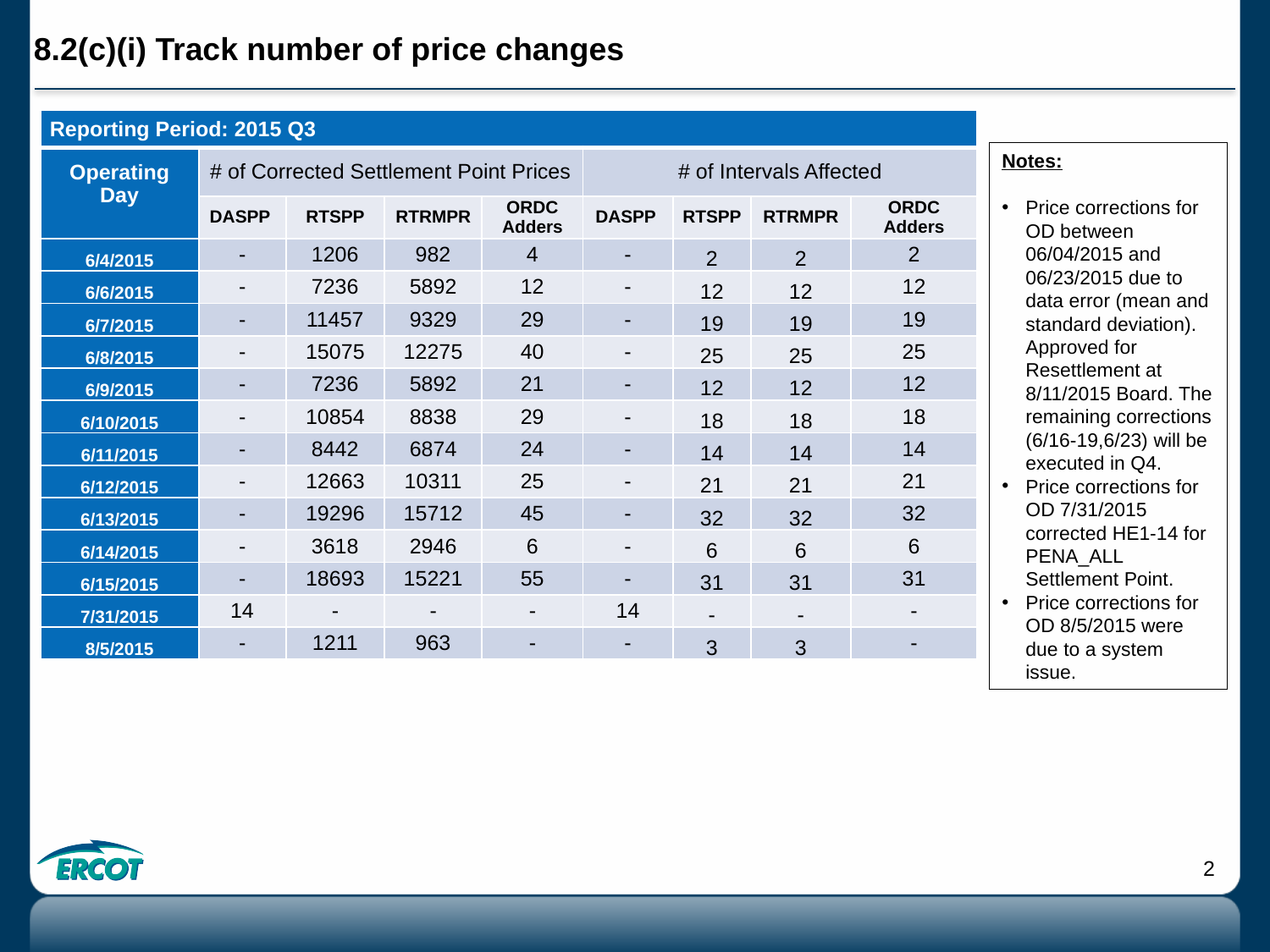

# 8.2(c)(i) Track number of price changes
| Reporting Period: 2015 Q3 |  |  |  |  |  |  |  |  |
| --- | --- | --- | --- | --- | --- | --- | --- | --- |
| Operating Day | # of Corrected Settlement Point Prices |  |  |  | # of Intervals Affected |  |  |  |
|  | DASPP | RTSPP | RTRMPR | ORDC Adders | DASPP | RTSPP | RTRMPR | ORDC Adders |
| 6/4/2015 | - | 1206 | 982 | 4 | - | 2 | 2 | 2 |
| 6/6/2015 | - | 7236 | 5892 | 12 | - | 12 | 12 | 12 |
| 6/7/2015 | - | 11457 | 9329 | 29 | - | 19 | 19 | 19 |
| 6/8/2015 | - | 15075 | 12275 | 40 | - | 25 | 25 | 25 |
| 6/9/2015 | - | 7236 | 5892 | 21 | - | 12 | 12 | 12 |
| 6/10/2015 | - | 10854 | 8838 | 29 | - | 18 | 18 | 18 |
| 6/11/2015 | - | 8442 | 6874 | 24 | - | 14 | 14 | 14 |
| 6/12/2015 | - | 12663 | 10311 | 25 | - | 21 | 21 | 21 |
| 6/13/2015 | - | 19296 | 15712 | 45 | - | 32 | 32 | 32 |
| 6/14/2015 | - | 3618 | 2946 | 6 | - | 6 | 6 | 6 |
| 6/15/2015 | - | 18693 | 15221 | 55 | - | 31 | 31 | 31 |
| 7/31/2015 | 14 | - | - | - | 14 | - | - | - |
| 8/5/2015 | - | 1211 | 963 | - | - | 3 | 3 | - |
Notes:

Price corrections for OD between 06/04/2015 and 06/23/2015 due to data error (mean and standard deviation).  Approved for Resettlement at 8/11/2015 Board. The remaining corrections (6/16-19,6/23) will be executed in Q4.
Price corrections for OD 7/31/2015 corrected HE1-14 for PENA_ALL Settlement Point.
Price corrections for OD 8/5/2015 were due to a system issue.
Notes: